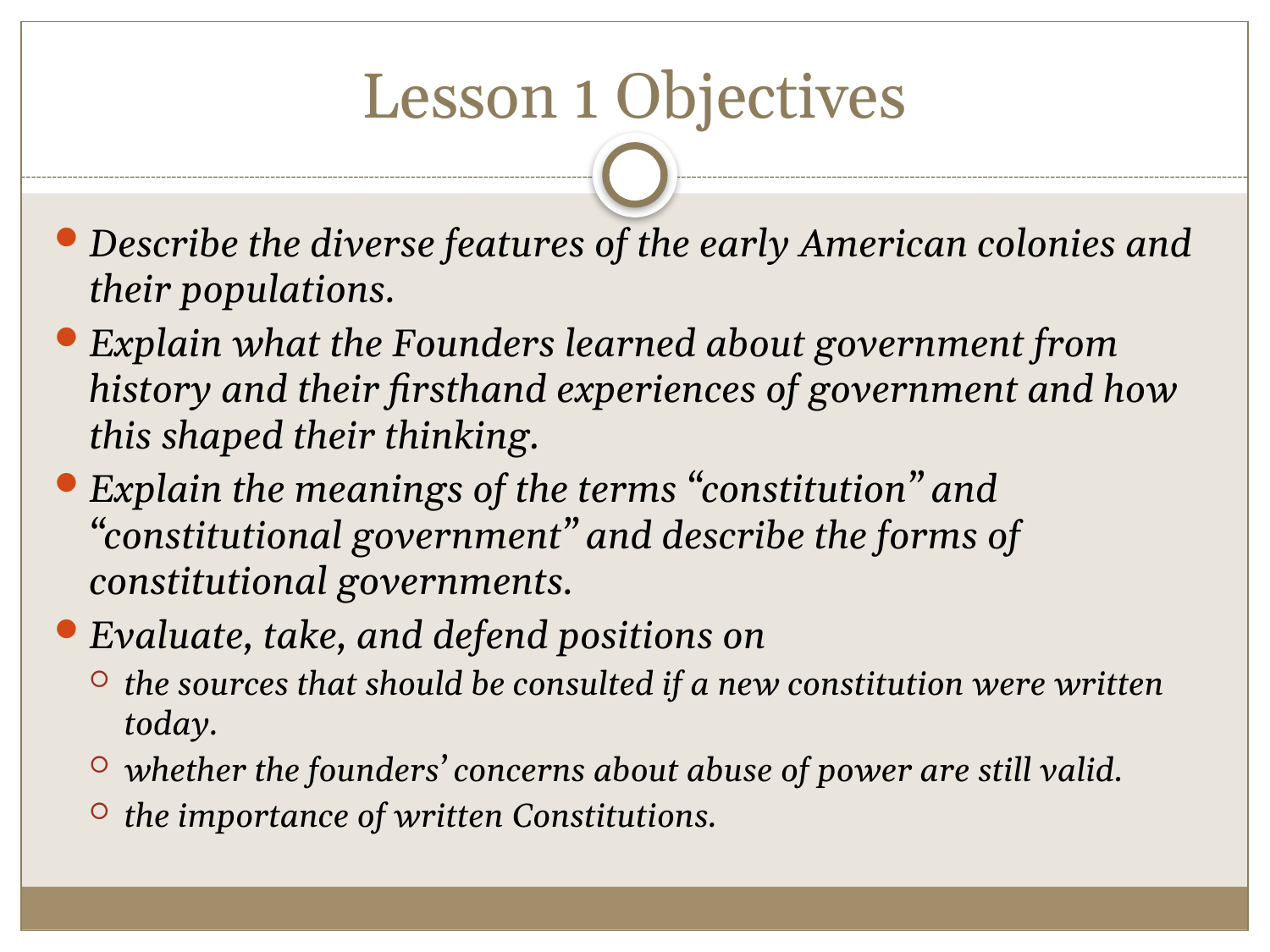

# Lesson 1 Objectives
Describe the diverse features of the early American colonies and their populations.
Explain what the Founders learned about government from history and their firsthand experiences of government and how this shaped their thinking.
Explain the meanings of the terms “constitution” and “constitutional government” and describe the forms of constitutional governments.
Evaluate, take, and defend positions on
the sources that should be consulted if a new constitution were written today.
whether the founders’ concerns about abuse of power are still valid.
the importance of written Constitutions.